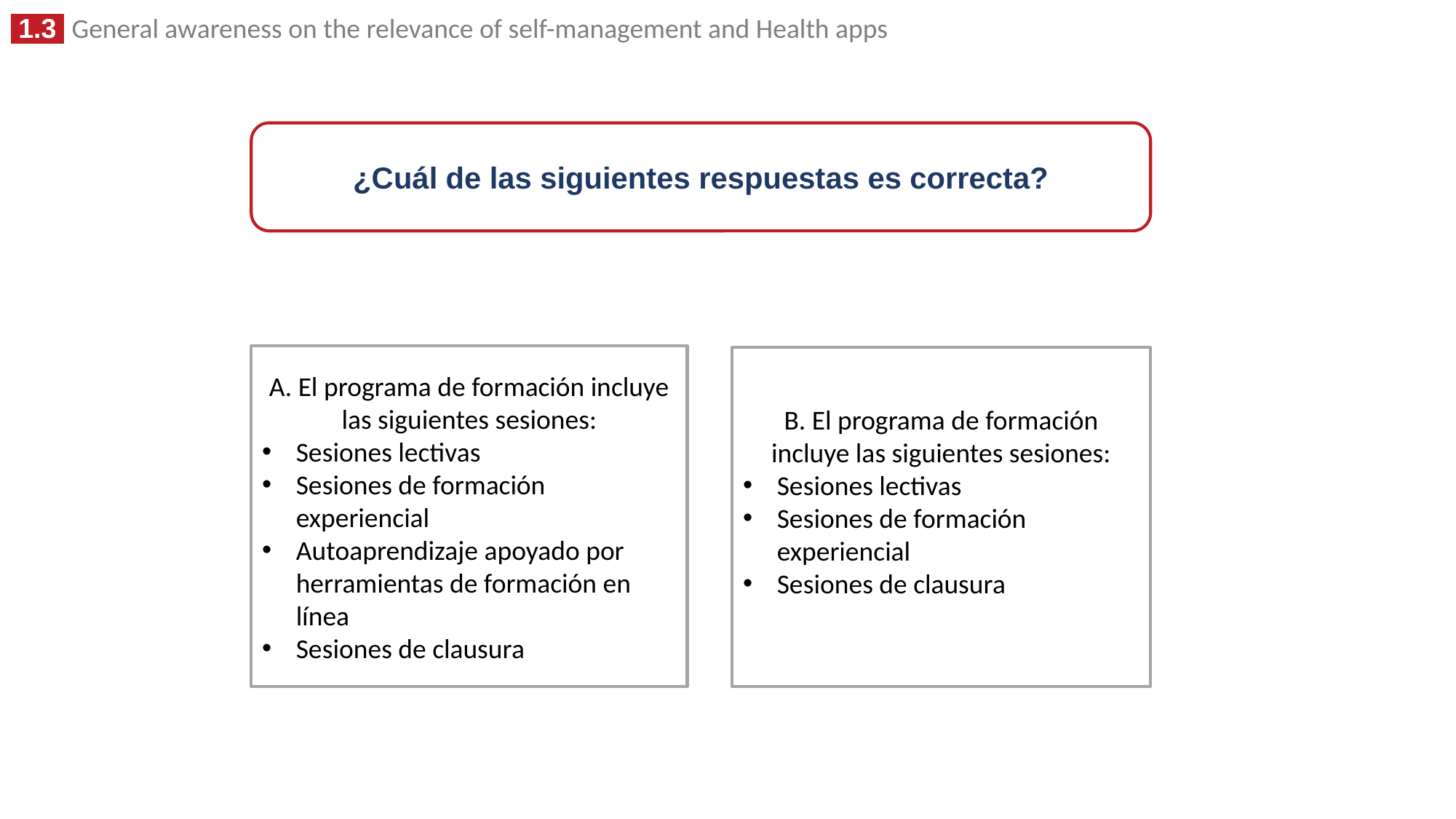

¿Cuál de las siguientes respuestas es correcta?

A. El programa de formación incluye las siguientes sesiones:
Sesiones lectivas
Sesiones de formación experiencial
Autoaprendizaje apoyado por herramientas de formación en línea
Sesiones de clausura

B. El programa de formación incluye las siguientes sesiones:
Sesiones lectivas
Sesiones de formación experiencial
Sesiones de clausura